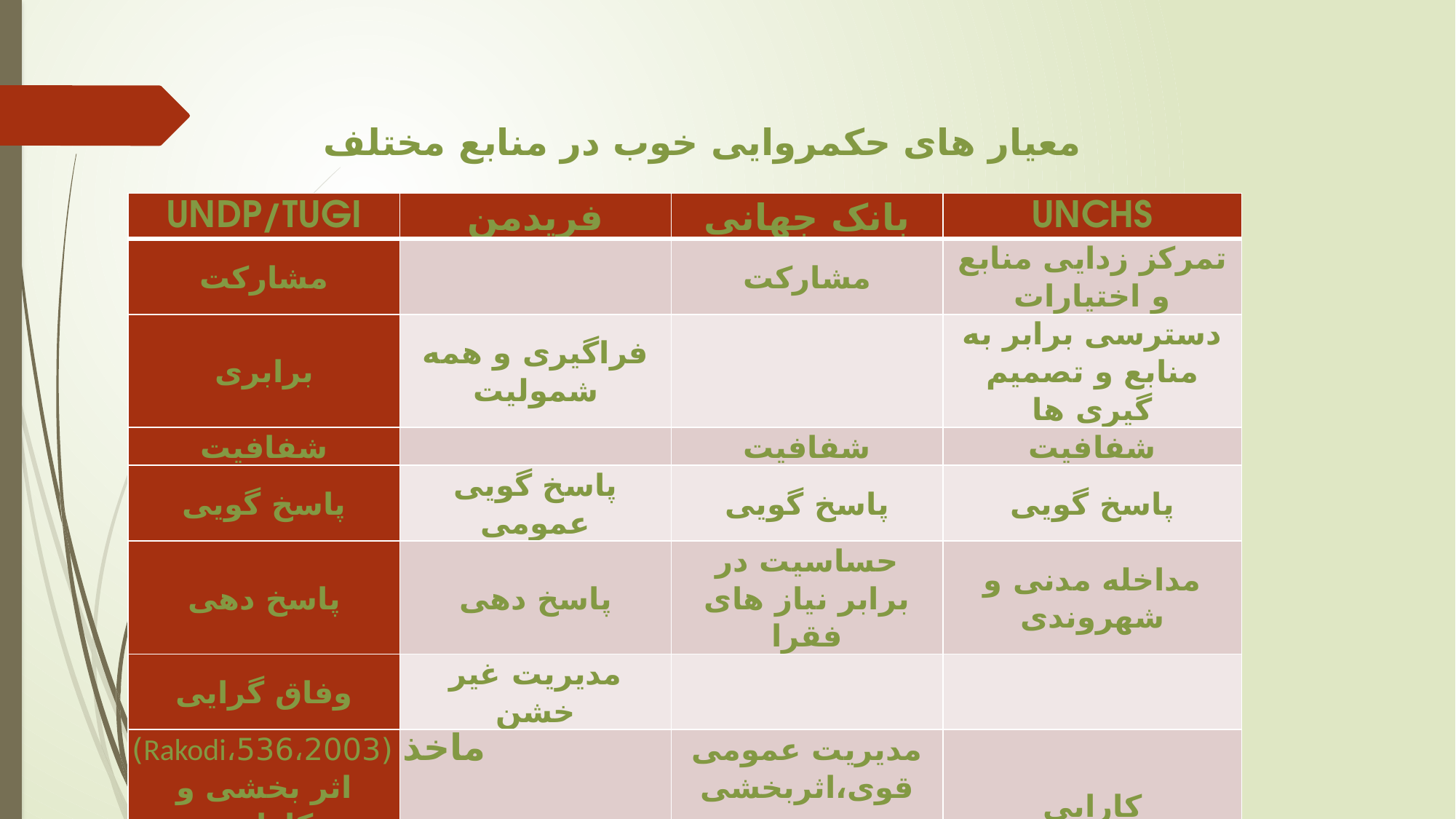

معیار های حکمروایی خوب در منابع مختلف
| UNDP/TUGI | فریدمن | بانک جهانی | UNCHS |
| --- | --- | --- | --- |
| مشارکت |  | مشارکت | تمرکز زدایی منابع و اختیارات |
| برابری | فراگیری و همه شمولیت |  | دسترسی برابر به منابع و تصمیم گیری ها |
| شفافیت |  | شفافیت | شفافیت |
| پاسخ گویی | پاسخ گویی عمومی | پاسخ گویی | پاسخ گویی |
| پاسخ دهی | پاسخ دهی | حساسیت در برابر نیاز های فقرا | مداخله مدنی و شهروندی |
| وفاق گرایی | مدیریت غیر خشن |  |  |
| اثر بخشی و کارایی |  | مدیریت عمومی قوی،اثربخشی هزینه،مدیریت مالی صحیح | کارایی |
| بینش استراتژیک | رهبری سیاسی |  | بینش استراتژیک،توسعه انسانی پایدار،پایداری،امنیت |
ماخذ (536،2003،Rakodi)